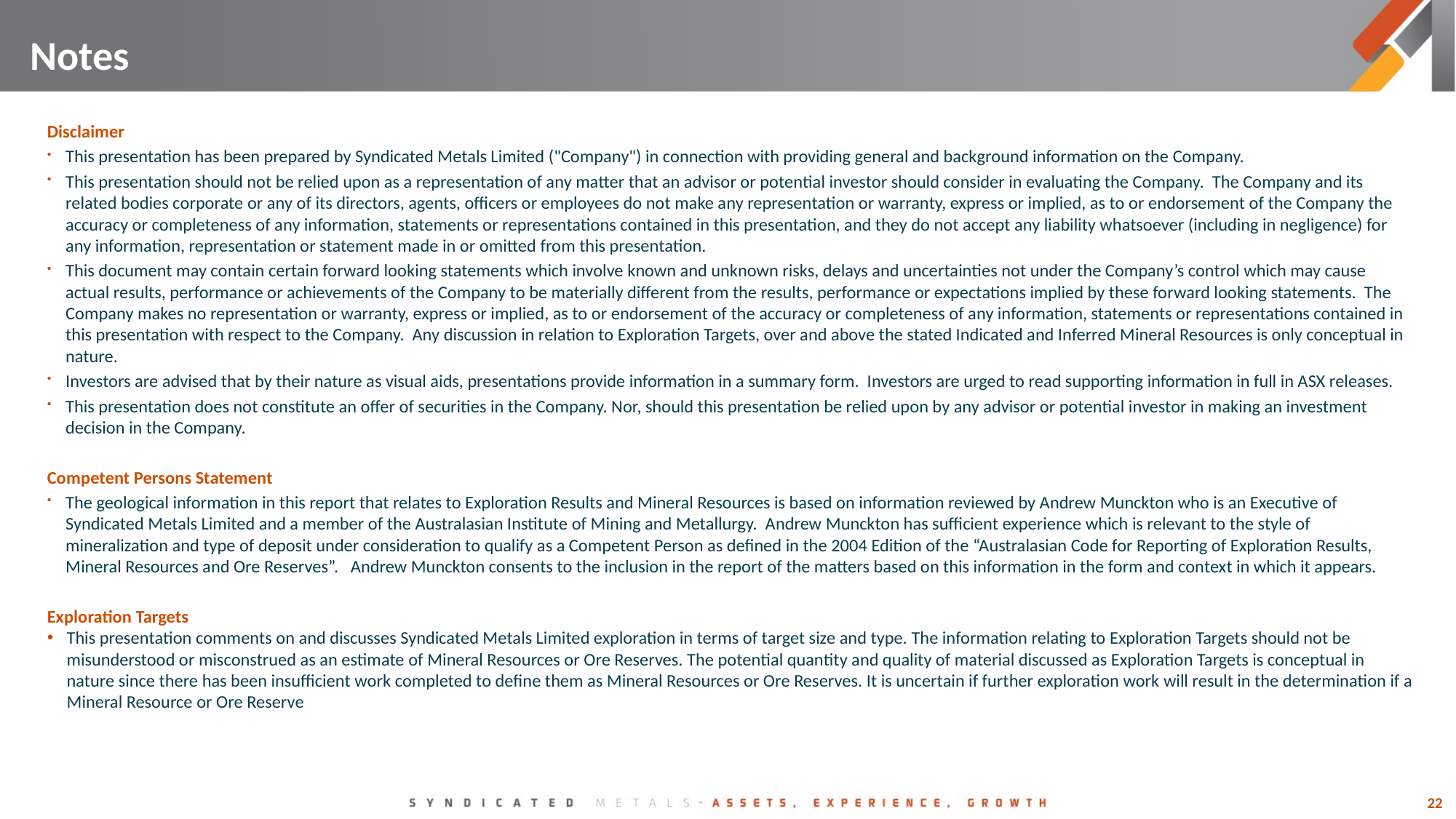

# Notes
Disclaimer
This presentation has been prepared by Syndicated Metals Limited ("Company") in connection with providing general and background information on the Company.
This presentation should not be relied upon as a representation of any matter that an advisor or potential investor should consider in evaluating the Company.  The Company and its related bodies corporate or any of its directors, agents, officers or employees do not make any representation or warranty, express or implied, as to or endorsement of the Company the accuracy or completeness of any information, statements or representations contained in this presentation, and they do not accept any liability whatsoever (including in negligence) for any information, representation or statement made in or omitted from this presentation.
This document may contain certain forward looking statements which involve known and unknown risks, delays and uncertainties not under the Company’s control which may cause actual results, performance or achievements of the Company to be materially different from the results, performance or expectations implied by these forward looking statements.  The Company makes no representation or warranty, express or implied, as to or endorsement of the accuracy or completeness of any information, statements or representations contained in this presentation with respect to the Company.  Any discussion in relation to Exploration Targets, over and above the stated Indicated and Inferred Mineral Resources is only conceptual in nature.
Investors are advised that by their nature as visual aids, presentations provide information in a summary form.  Investors are urged to read supporting information in full in ASX releases.
This presentation does not constitute an offer of securities in the Company. Nor, should this presentation be relied upon by any advisor or potential investor in making an investment decision in the Company.

Competent Persons Statement
The geological information in this report that relates to Exploration Results and Mineral Resources is based on information reviewed by Andrew Munckton who is an Executive of Syndicated Metals Limited and a member of the Australasian Institute of Mining and Metallurgy.  Andrew Munckton has sufficient experience which is relevant to the style of mineralization and type of deposit under consideration to qualify as a Competent Person as defined in the 2004 Edition of the “Australasian Code for Reporting of Exploration Results, Mineral Resources and Ore Reserves”.   Andrew Munckton consents to the inclusion in the report of the matters based on this information in the form and context in which it appears.

Exploration Targets
This presentation comments on and discusses Syndicated Metals Limited exploration in terms of target size and type. The information relating to Exploration Targets should not be misunderstood or misconstrued as an estimate of Mineral Resources or Ore Reserves. The potential quantity and quality of material discussed as Exploration Targets is conceptual in nature since there has been insufficient work completed to define them as Mineral Resources or Ore Reserves. It is uncertain if further exploration work will result in the determination if a Mineral Resource or Ore Reserve

22